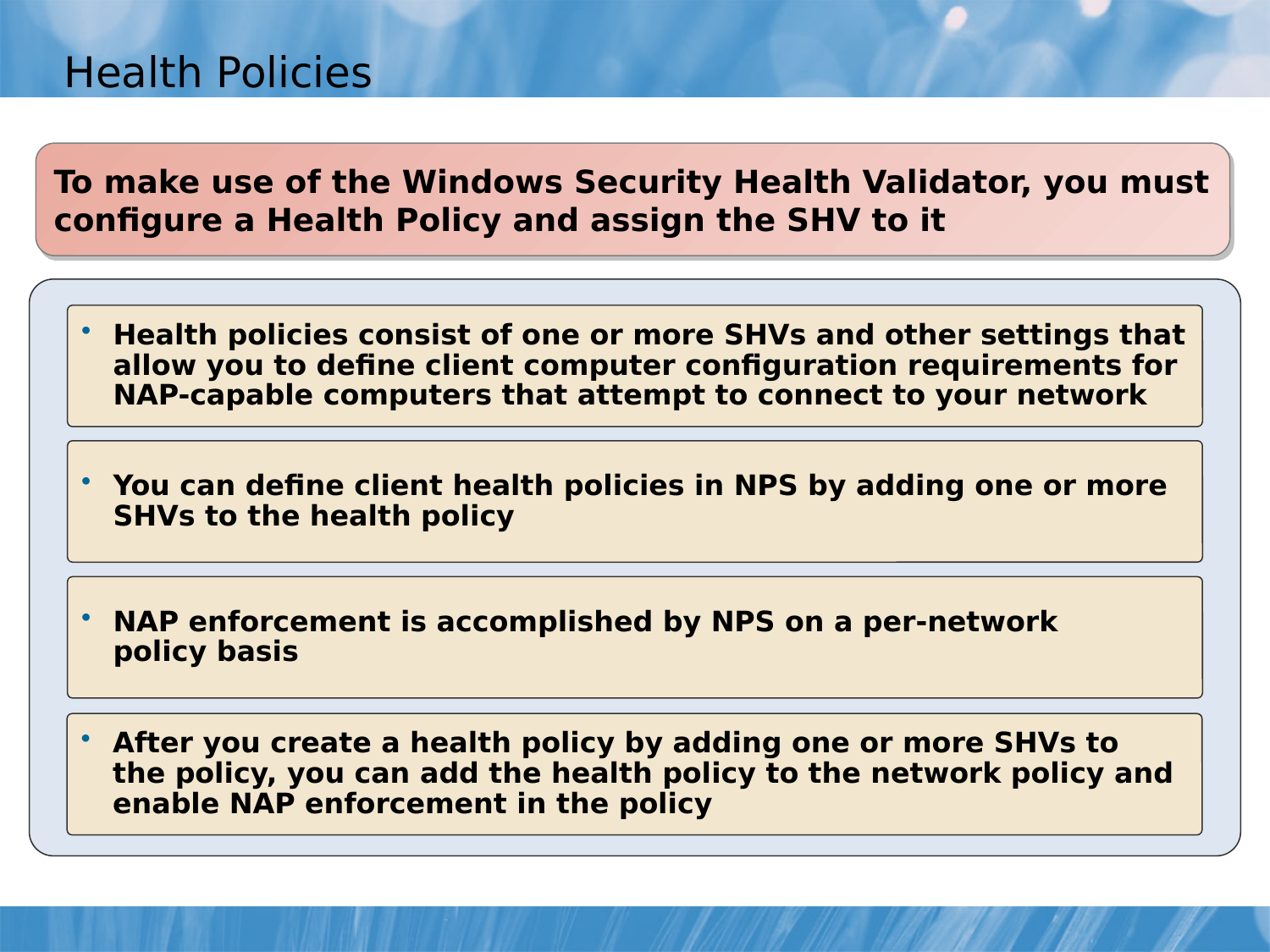

# Health Policies
To make use of the Windows Security Health Validator, you must configure a Health Policy and assign the SHV to it

Health policies consist of one or more SHVs and other settings that
allow you to define client computer configuration requirements for
NAP-capable computers that attempt to connect to your network
You can define client health policies in NPS by adding one or more
SHVs to the health policy
NAP enforcement is accomplished by NPS on a per-network
policy basis
After you create a health policy by adding one or more SHVs to
the policy, you can add the health policy to the network policy and
enable NAP enforcement in the policy